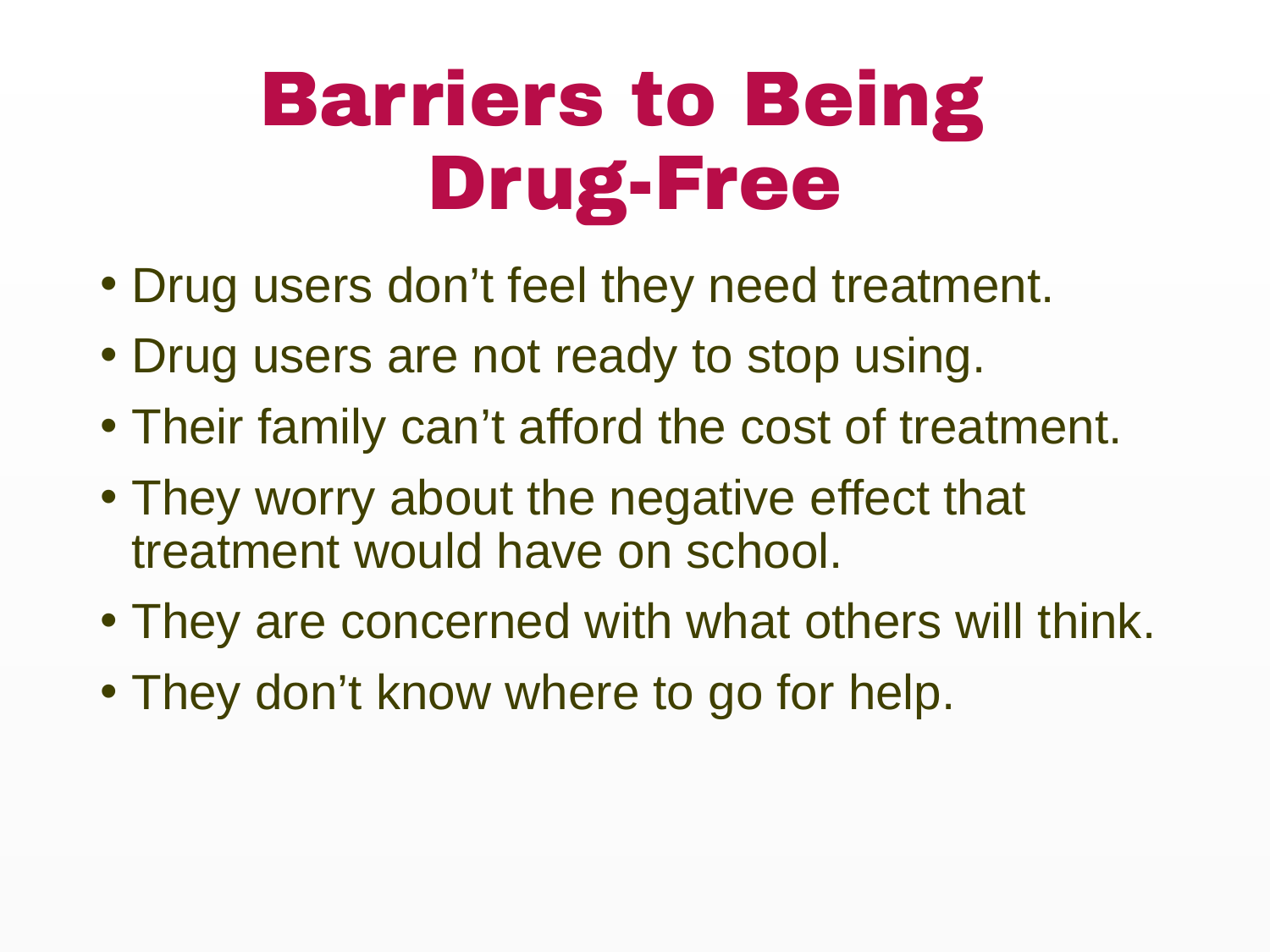

# Barriers to Being Drug-Free
Drug users don’t feel they need treatment.
Drug users are not ready to stop using.
Their family can’t afford the cost of treatment.
They worry about the negative effect that treatment would have on school.
They are concerned with what others will think.
They don’t know where to go for help.